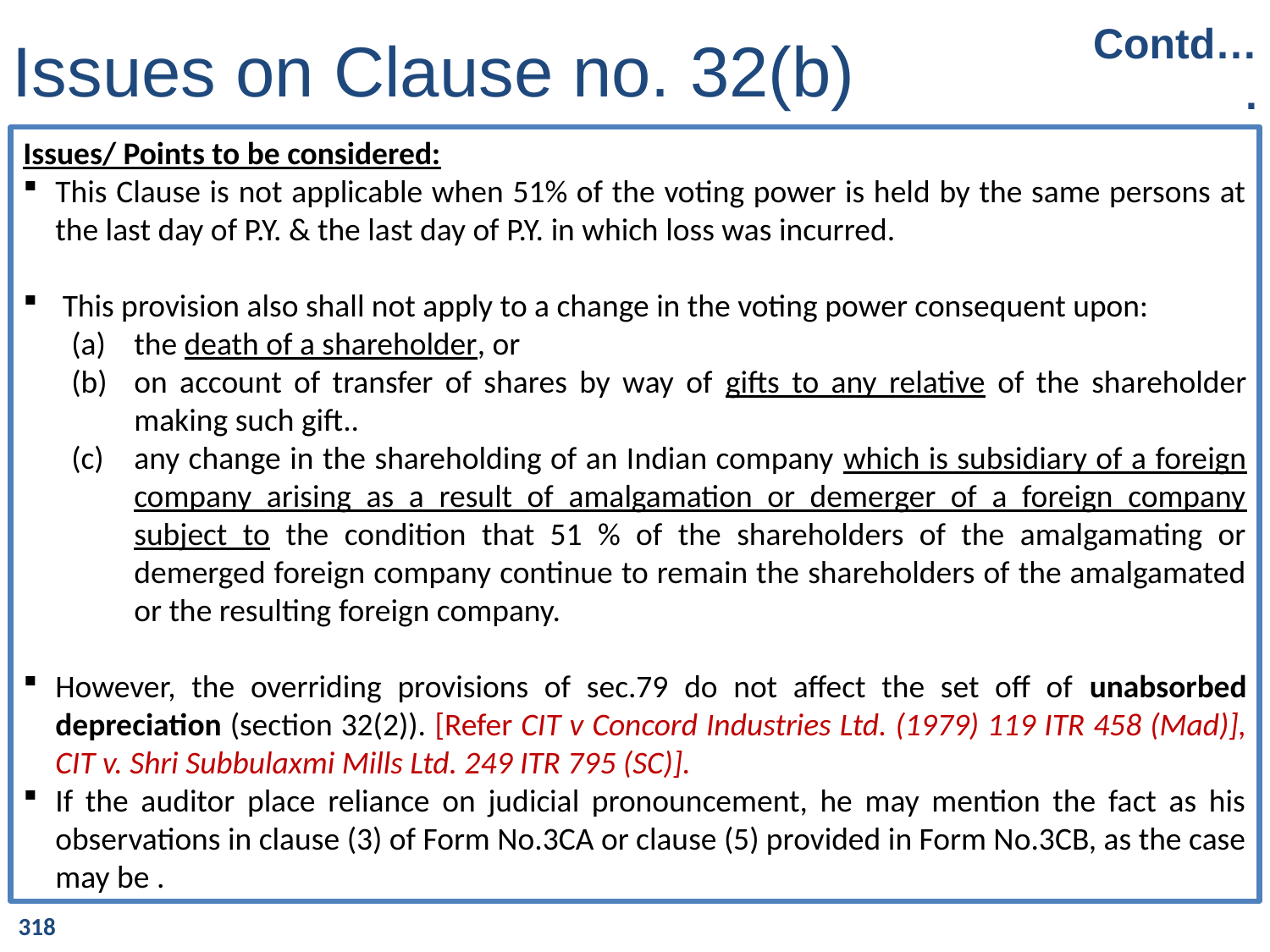

Issues on Clause no. 32(b)
Contd….
Issues/ Points to be considered:
This Clause is not applicable when 51% of the voting power is held by the same persons at the last day of P.Y. & the last day of P.Y. in which loss was incurred.

 This provision also shall not apply to a change in the voting power consequent upon:
the death of a shareholder, or
on account of transfer of shares by way of gifts to any relative of the shareholder making such gift..
any change in the shareholding of an Indian company which is subsidiary of a foreign company arising as a result of amalgamation or demerger of a foreign company subject to the condition that 51 % of the shareholders of the amalgamating or demerged foreign company continue to remain the shareholders of the amalgamated or the resulting foreign company.

However, the overriding provisions of sec.79 do not affect the set off of unabsorbed depreciation (section 32(2)). [Refer CIT v Concord Industries Ltd. (1979) 119 ITR 458 (Mad)], CIT v. Shri Subbulaxmi Mills Ltd. 249 ITR 795 (SC)].
If the auditor place reliance on judicial pronouncement, he may mention the fact as his observations in clause (3) of Form No.3CA or clause (5) provided in Form No.3CB, as the case may be .
318